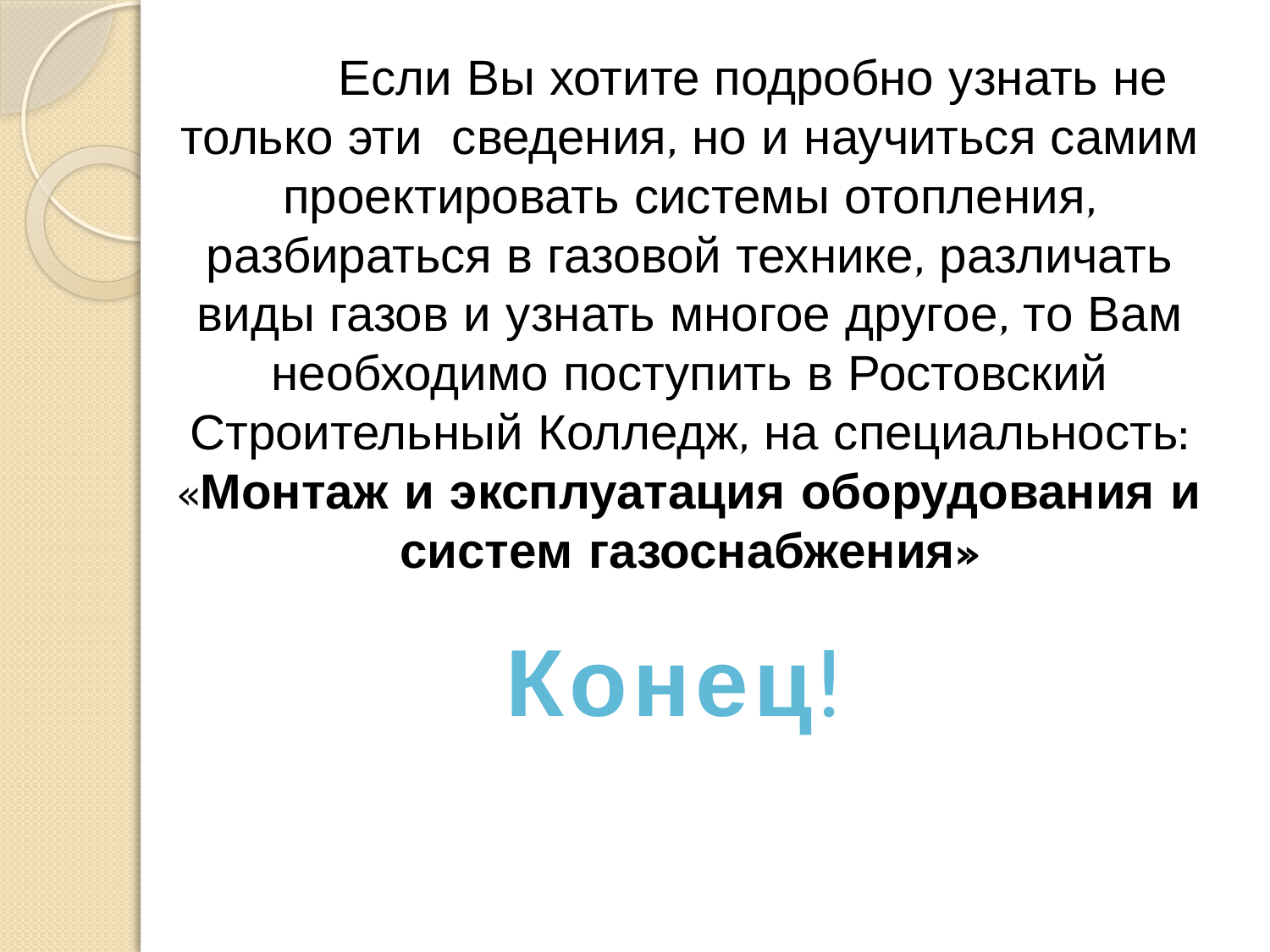

Если Вы хотите подробно узнать не только эти  сведения, но и научиться самим проектировать системы отопления, разбираться в газовой технике, различать виды газов и узнать многое другое, то Вам необходимо поступить в Ростовский Строительный Колледж, на специальность: «Монтаж и эксплуатация оборудования и систем газоснабжения»
Конец!